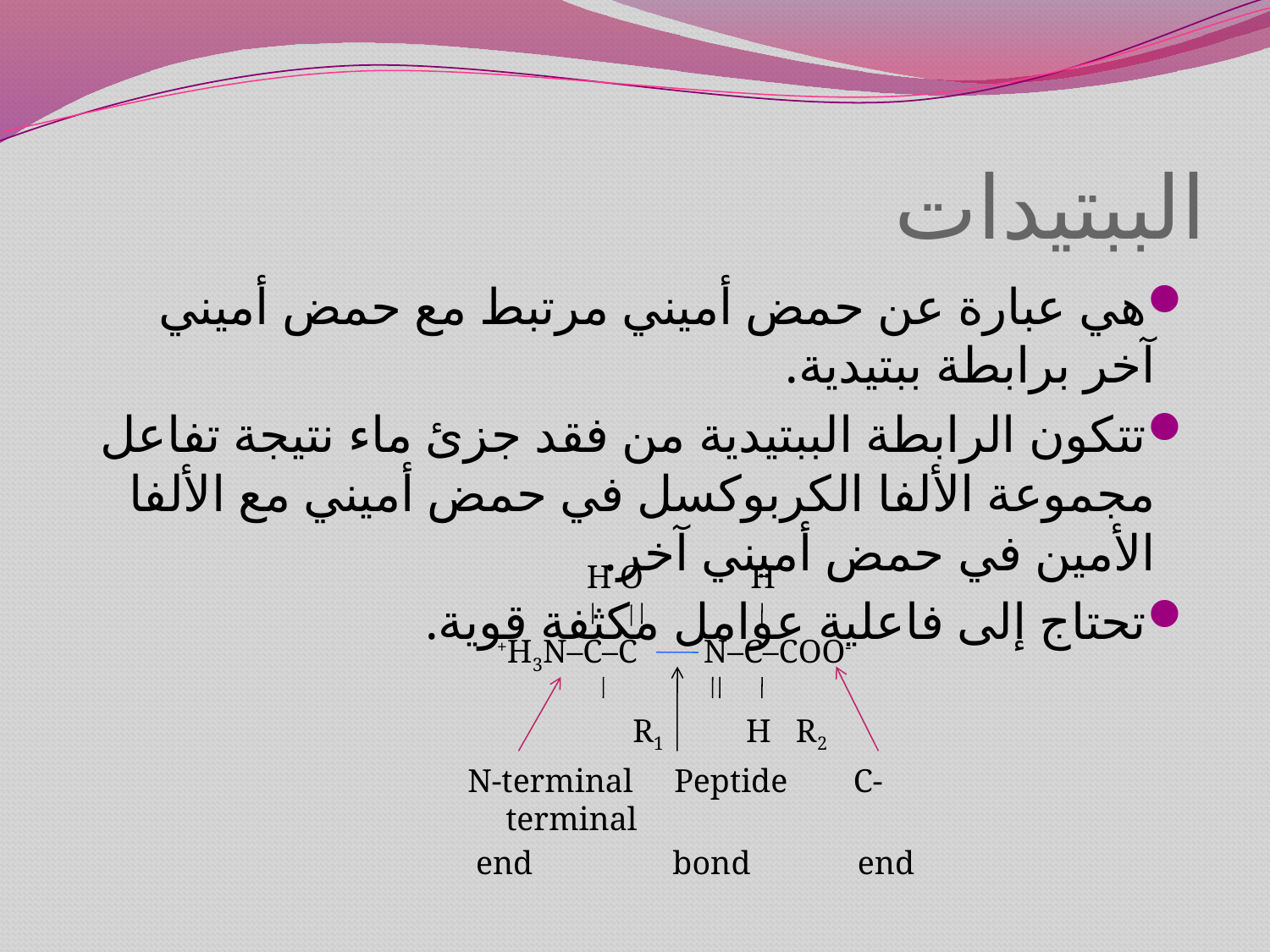

# الببتيدات
هي عبارة عن حمض أميني مرتبط مع حمض أميني آخر برابطة ببتيدية.
تتكون الرابطة الببتيدية من فقد جزئ ماء نتيجة تفاعل مجموعة الألفا الكربوكسل في حمض أميني مع الألفا الأمين في حمض أميني آخر.
تحتاج إلى فاعلية عوامل مكثفة قوية.
	         H O             H

      +H3N–C–C        N–C–COO-

		R1          H   R2
N-terminal     Peptide        C-terminal
 end                 bond             end